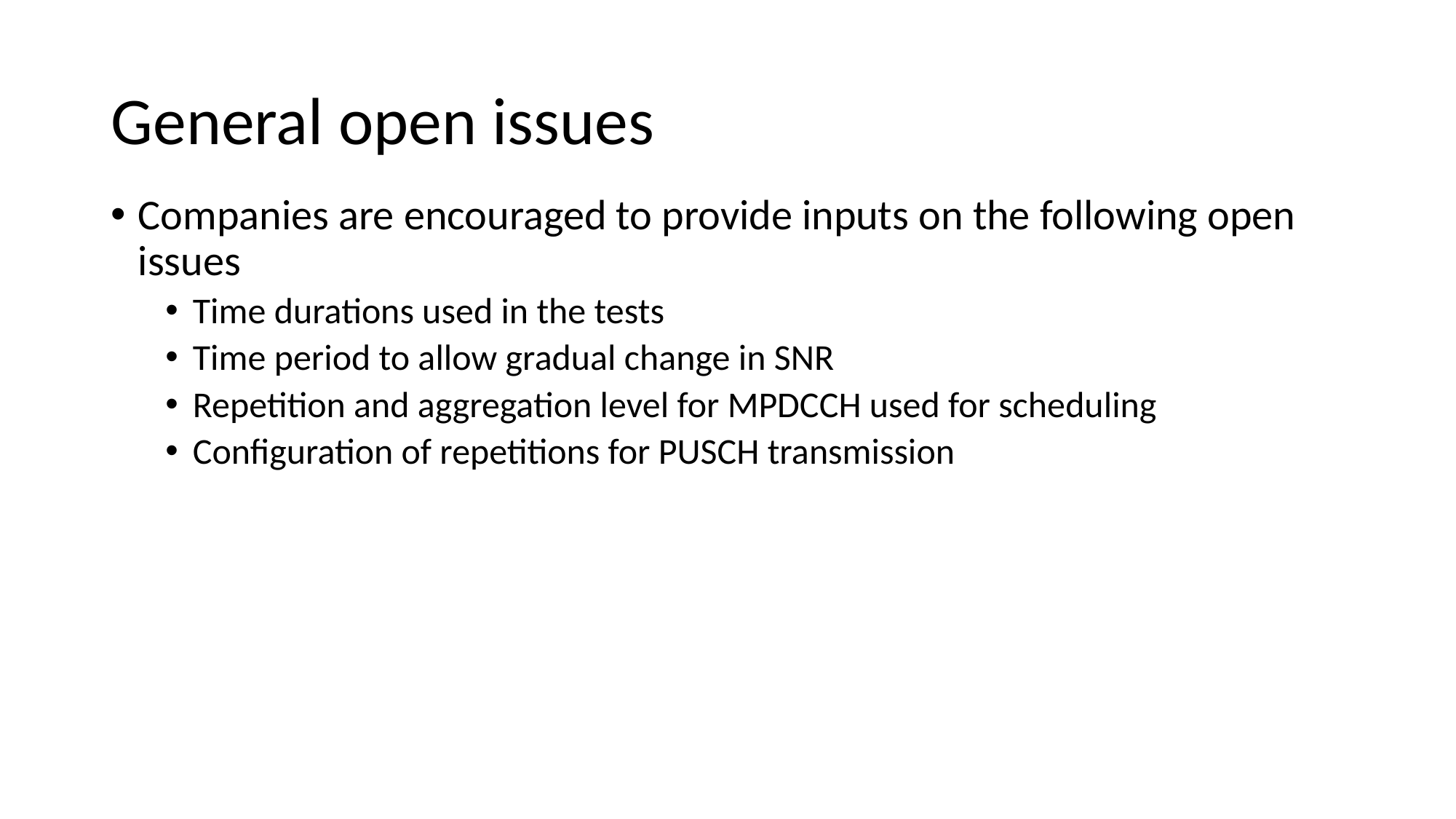

# General open issues
Companies are encouraged to provide inputs on the following open issues
Time durations used in the tests
Time period to allow gradual change in SNR
Repetition and aggregation level for MPDCCH used for scheduling
Configuration of repetitions for PUSCH transmission